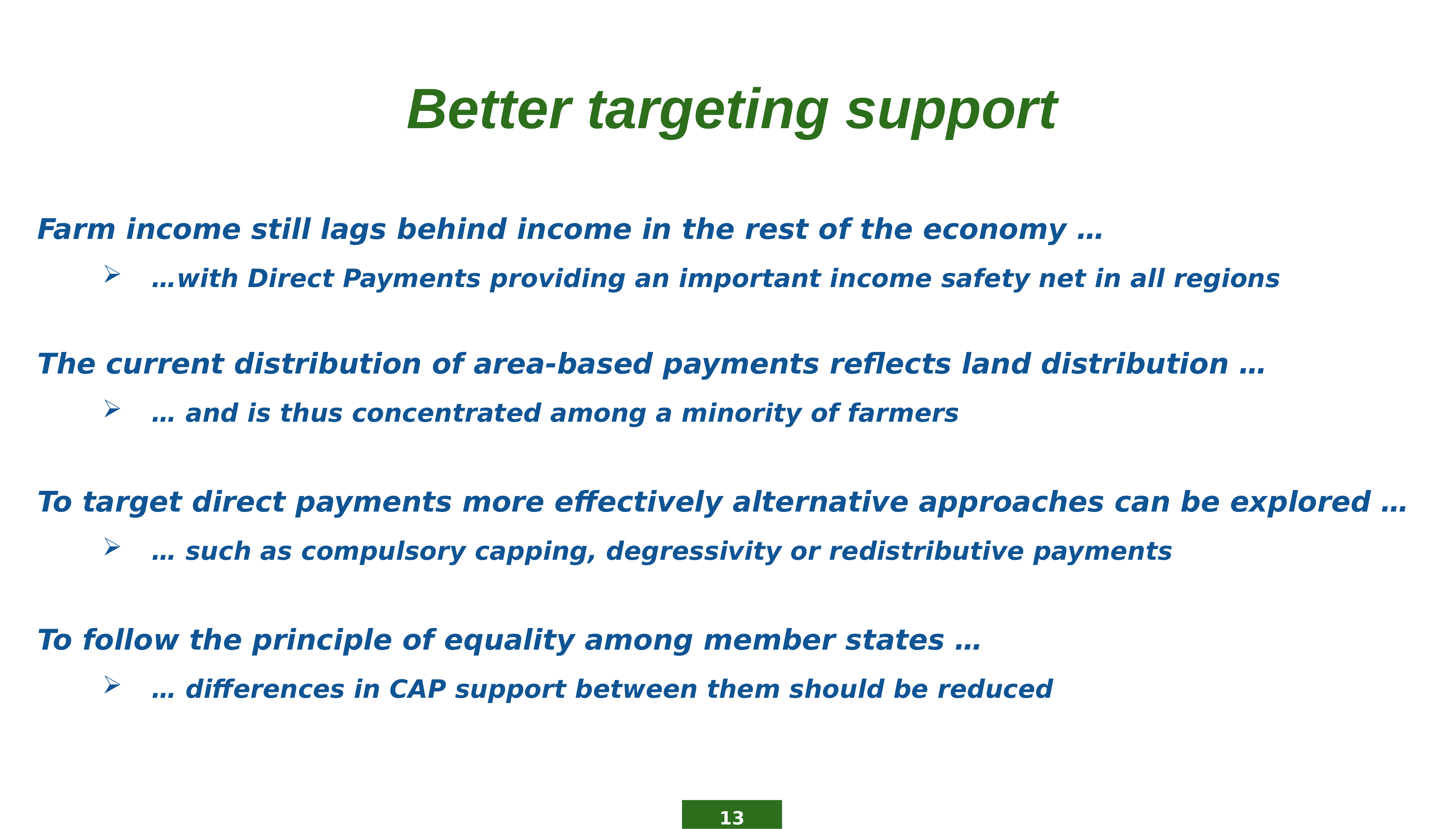

# Better targeting support

Farm income still lags behind income in the rest of the economy …

…with Direct Payments providing an important income safety net in all regions

The current distribution of area-based payments reflects land distribution …

… and is thus concentrated among a minority of farmers

To target direct payments more effectively alternative approaches can be explored …

… such as compulsory capping, degressivity or redistributive payments

To follow the principle of equality among member states …

… differences in CAP support between them should be reduced

13
13